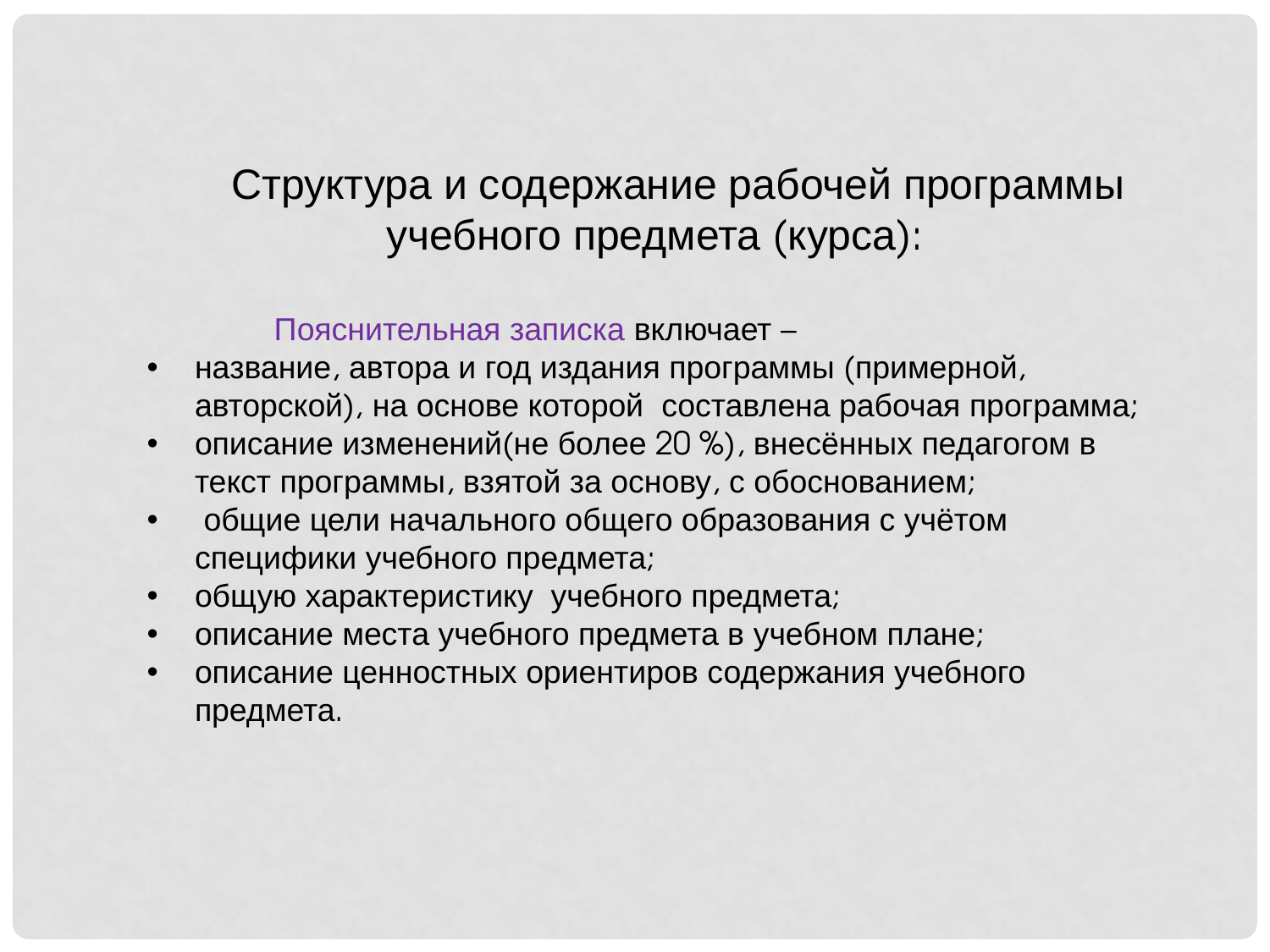

Структура и содержание рабочей программы учебного предмета (курса):

	Пояснительная записка включает –
название, автора и год издания программы (примерной, авторской), на основе которой  составлена рабочая программа;
описание изменений(не более 20 %), внесённых педагогом в текст программы, взятой за основу, с обоснованием;
 общие цели начального общего образования с учётом специфики учебного предмета;
общую характеристику  учебного предмета;
описание места учебного предмета в учебном плане;
описание ценностных ориентиров содержания учебного предмета.